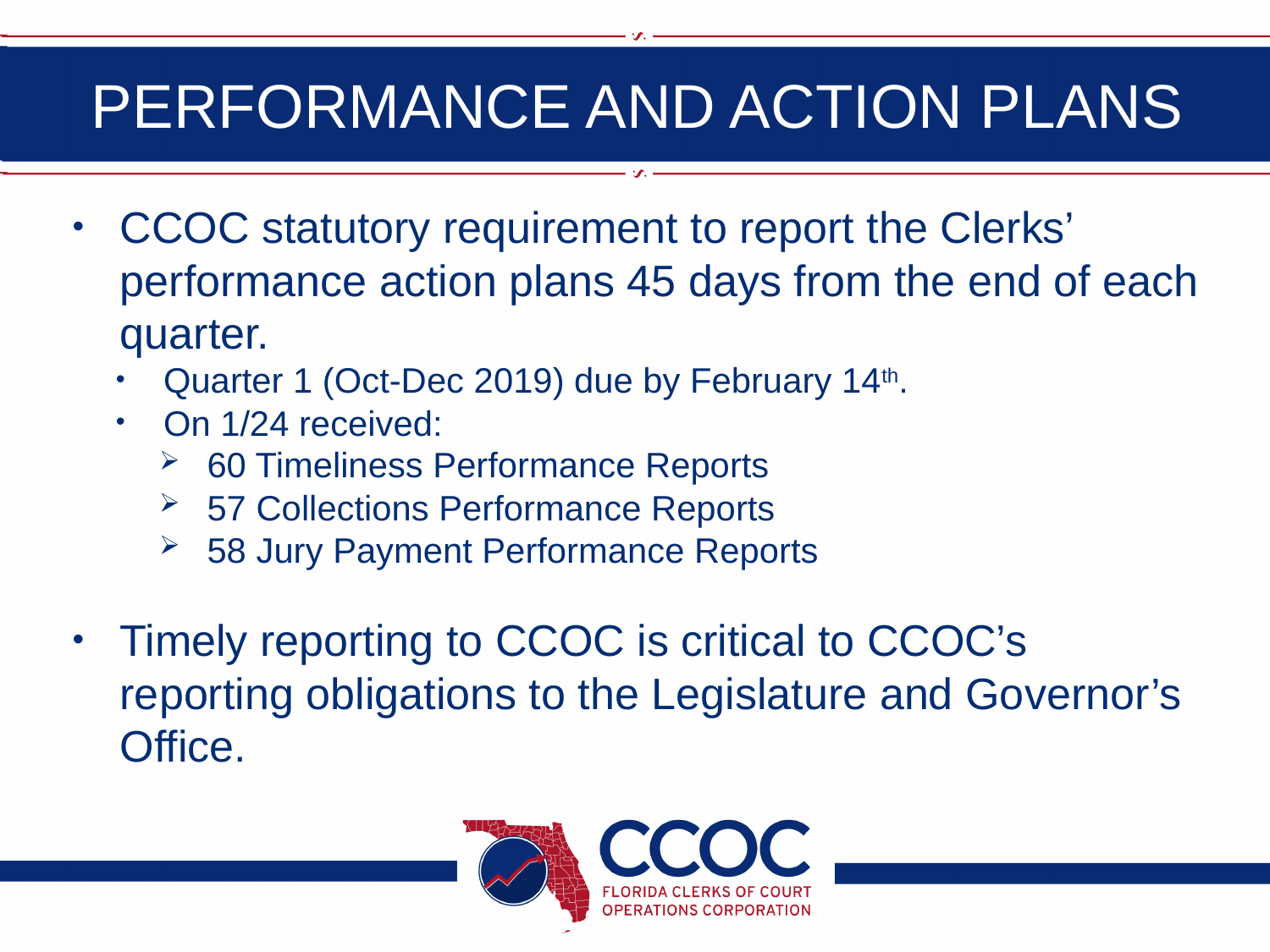

# PERFORMANCE AND ACTION PLANS
CCOC statutory requirement to report the Clerks’ performance action plans 45 days from the end of each quarter.
Quarter 1 (Oct-Dec 2019) due by February 14th.
On 1/24 received:
60 Timeliness Performance Reports
57 Collections Performance Reports
58 Jury Payment Performance Reports

Timely reporting to CCOC is critical to CCOC’s reporting obligations to the Legislature and Governor’s Office.